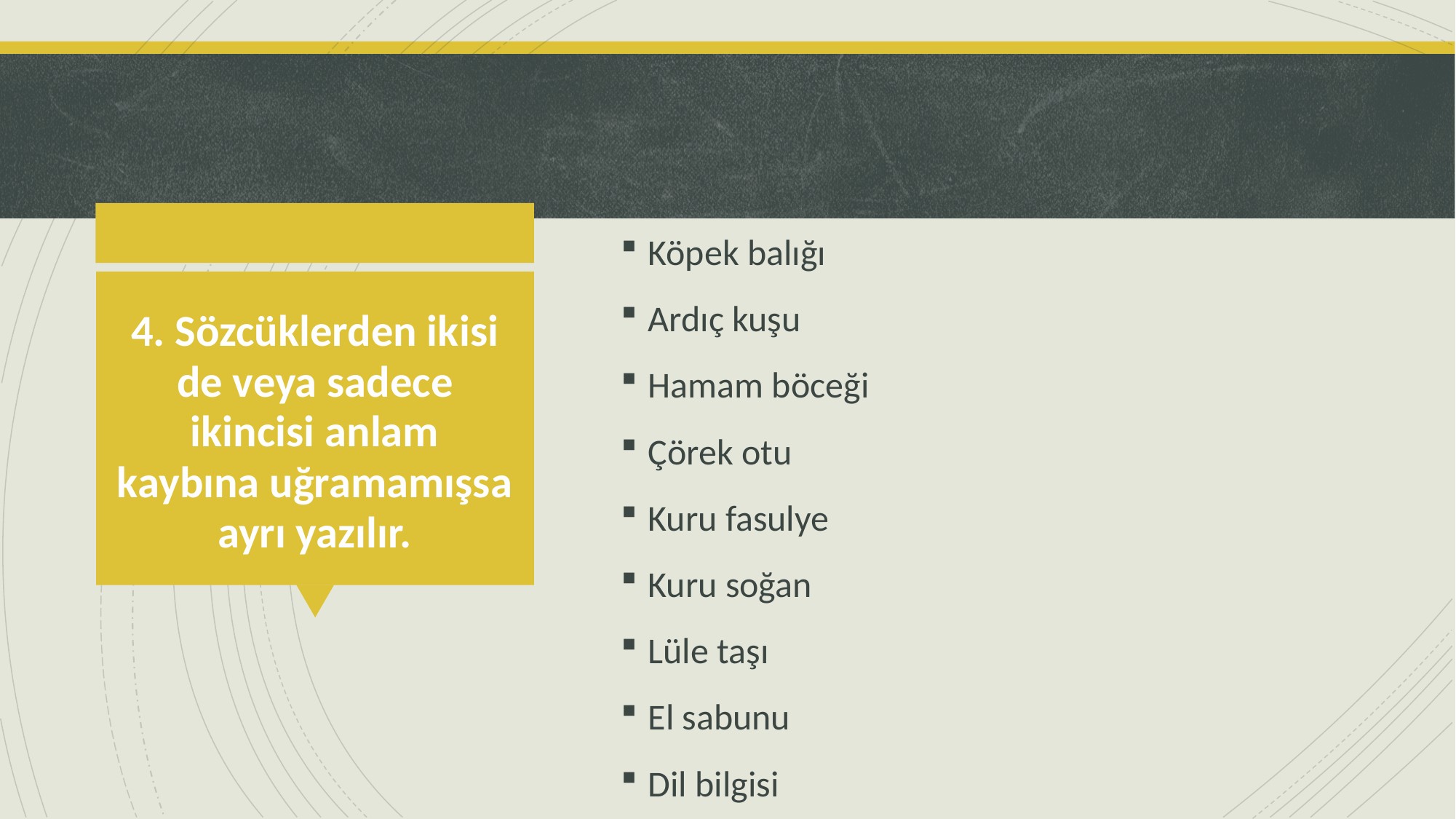

Köpek balığı
Ardıç kuşu
Hamam böceği
Çörek otu
Kuru fasulye
Kuru soğan
Lüle taşı
El sabunu
Dil bilgisi
# 4. Sözcüklerden ikisi de veya sadece ikincisi anlam kaybına uğramamışsa ayrı yazılır.